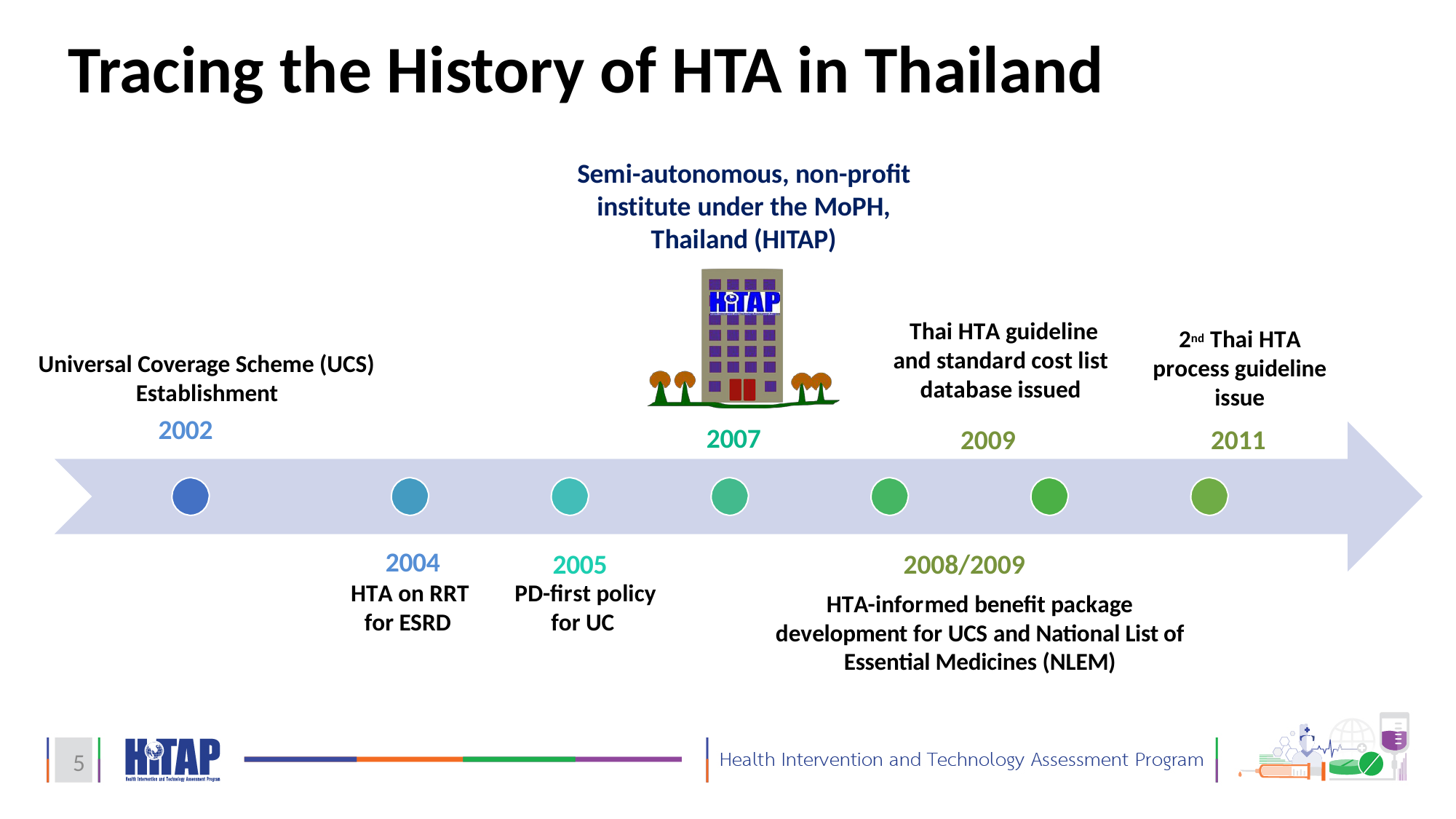

Tracing the History of HTA in Thailand
Semi-autonomous, non-profit institute under the MoPH, Thailand (HITAP)

Thai HTA guideline and standard cost list database issued
2nd  Thai HTA process guideline issue

Universal Coverage Scheme (UCS)
Establishment
2002
2007

2009
2011

2004
2005
2008/2009
PD-first policy for UC
HTA on RRT
for ESRD
HTA-informed benefit package development for UCS and National List of Essential Medicines (NLEM)
5